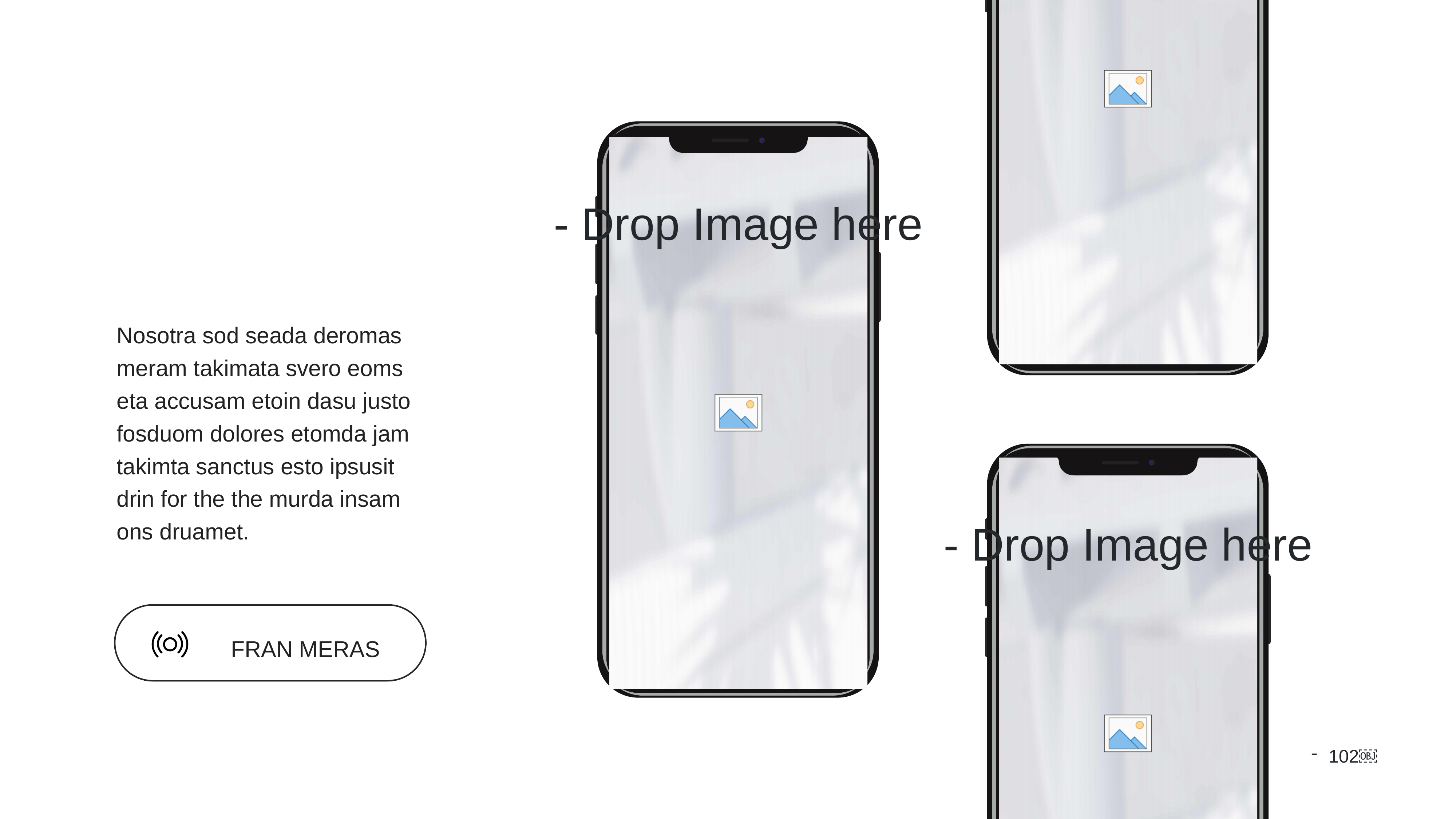

Nosotra sod seada deromas meram takimata svero eoms eta accusam etoin dasu justo fosduom dolores etomda jam takimta sanctus esto ipsusit drin for the the murda insam ons druamet.

FRAN MERAS